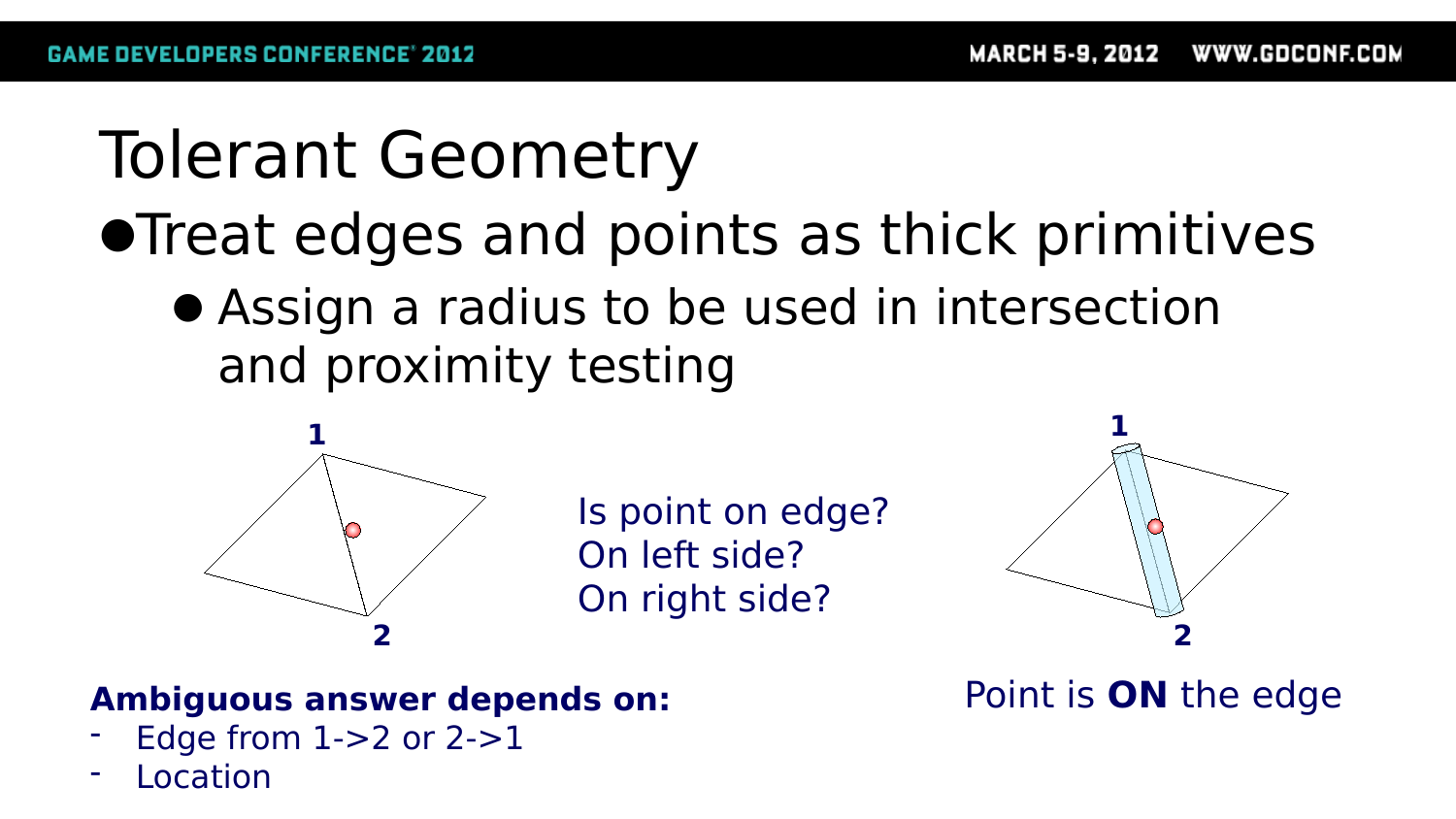

# Tolerant Geometry
Treat edges and points as thick primitives
Assign a radius to be used in intersection
and proximity testing

1

2
1

2
Is point on edge?
On left side?
On right side?
Point is ON the edge
Ambiguous answer depends on:
Edge from 1->2 or 2->1
Location